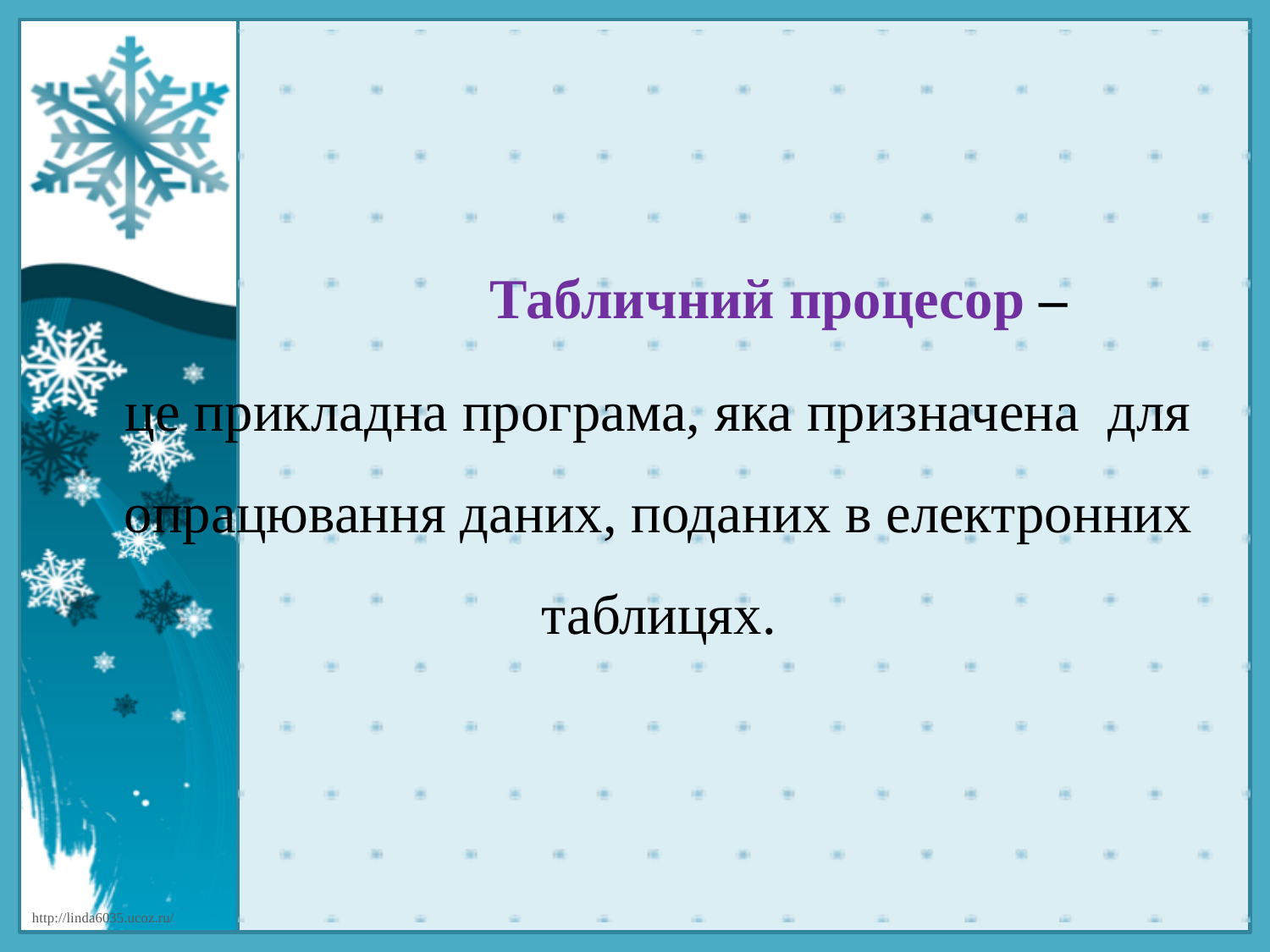

#
		Табличний процесор –
це прикладна програма, яка призначена  для опрацювання даних, поданих в електронних таблицях.